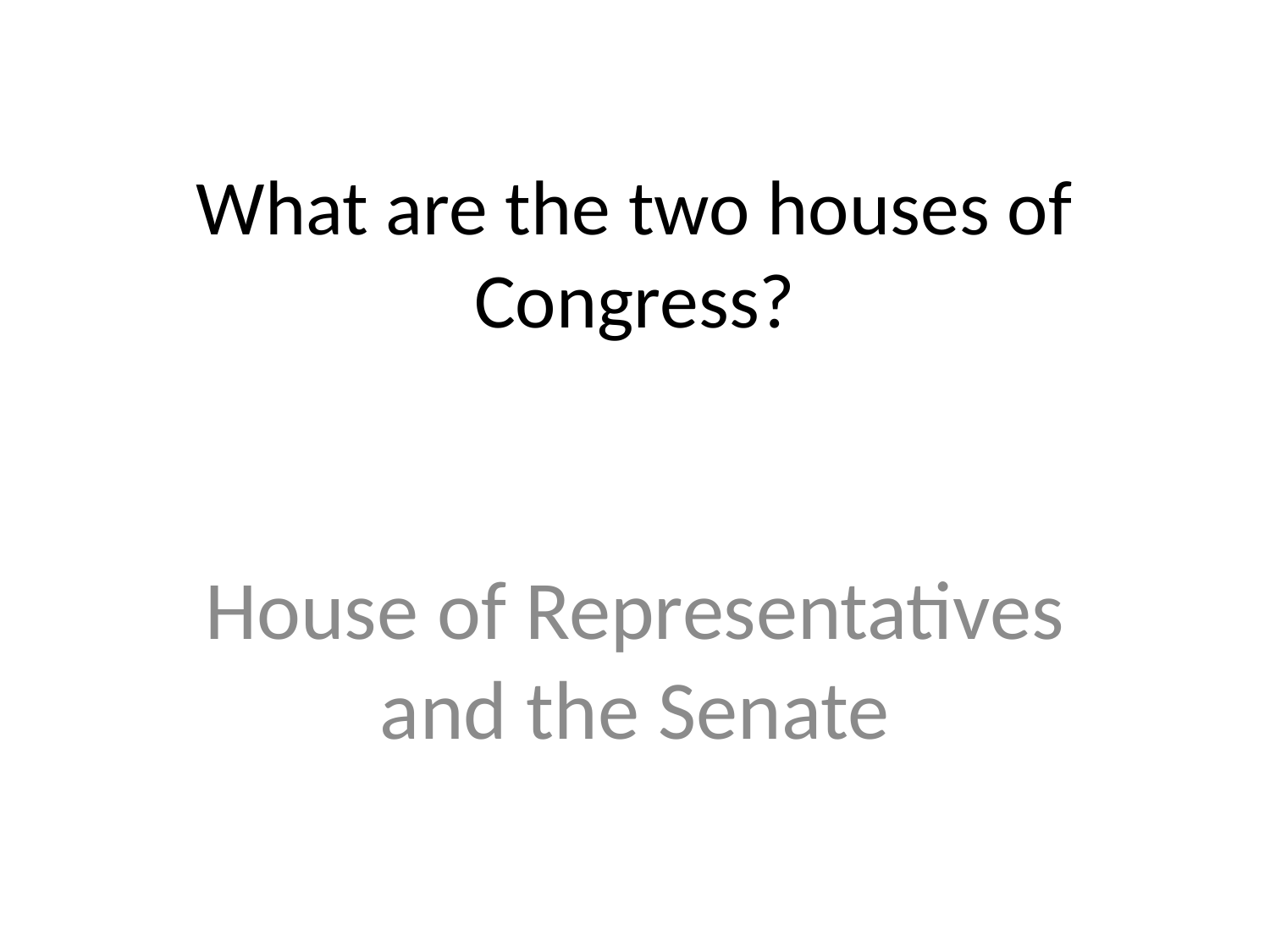

# What are the two houses of Congress?
House of Representatives and the Senate